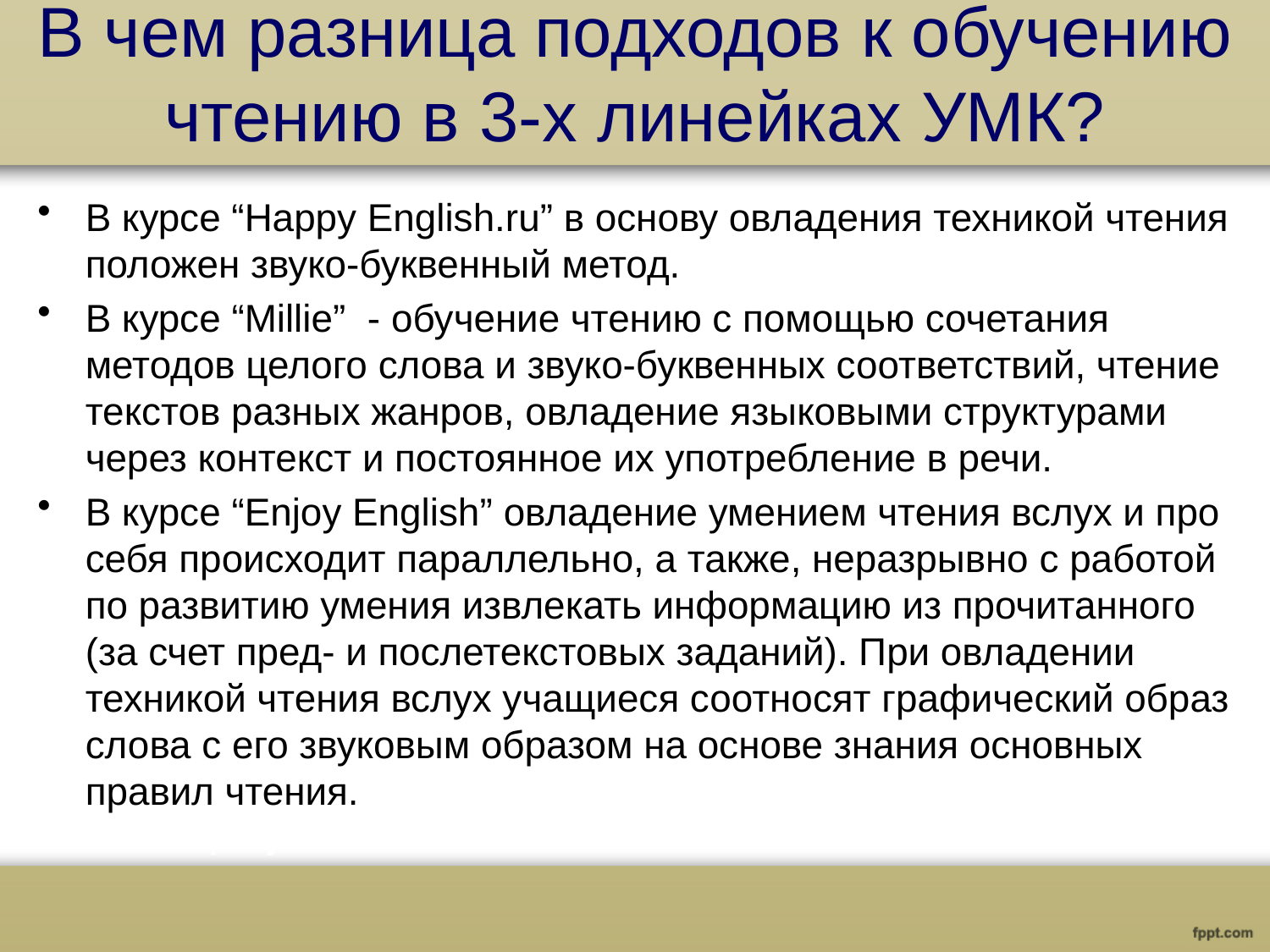

# В чем разница подходов к обучению чтению в 3-х линейках УМК?
В курсе “Happy English.ru” в основу овладения техникой чтения положен звуко-буквенный метод.
В курсе “Millie”  - обучение чтению с помощью сочетания методов целого слова и звуко-буквенных соответствий, чтение текстов разных жанров, овладение языковыми структурами через контекст и постоянное их употребление в речи.
В курсе “Enjoy English” овладение умением чтения вслух и про себя происходит параллельно, а также, неразрывно с работой по развитию умения извлекать информацию из прочитанного (за счет пред- и послетекстовых заданий). При овладении техникой чтения вслух учащиеся соотносят графический образ слова с его звуковым образом на основе знания основных правил чтения.